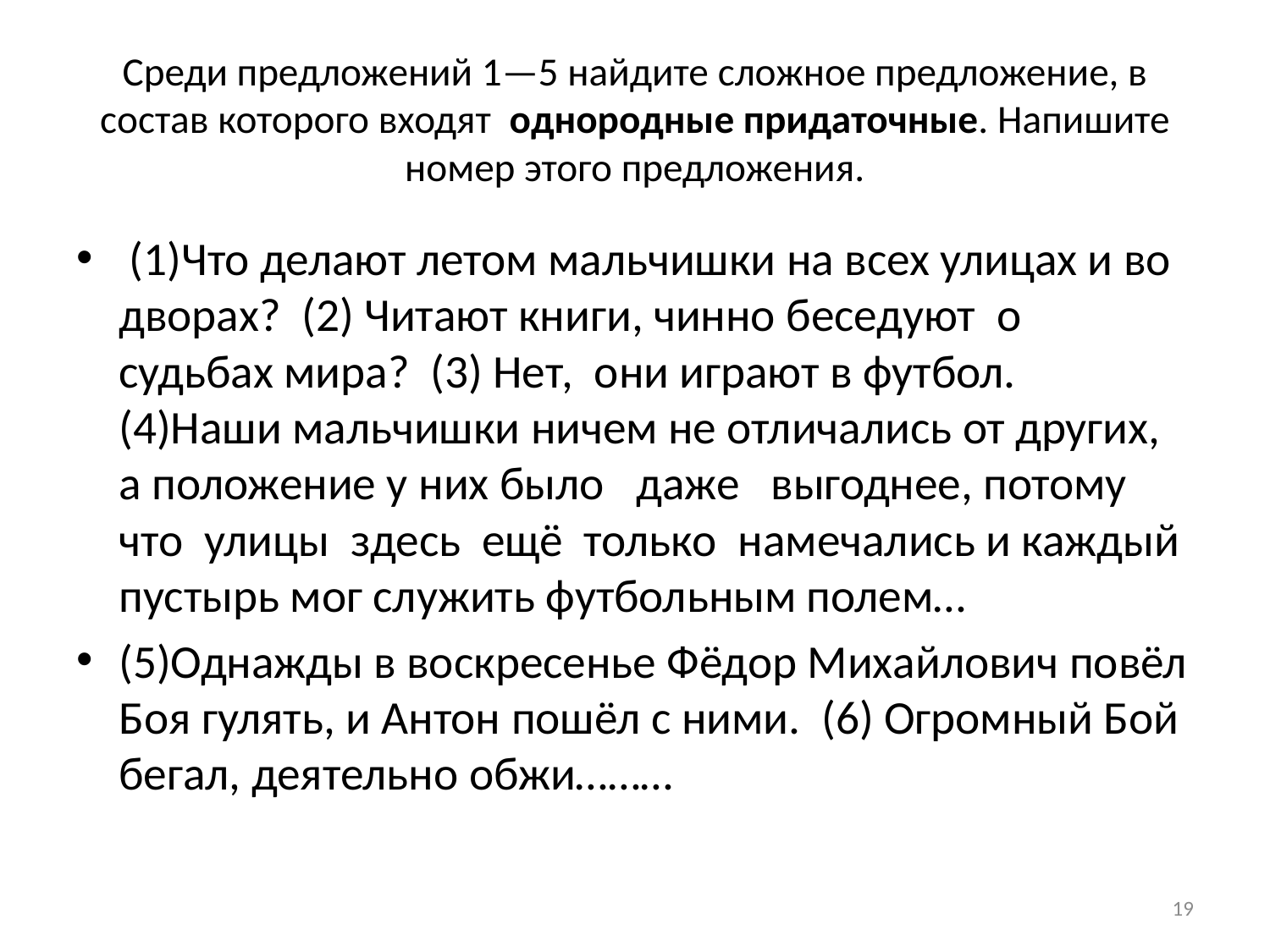

# Среди предложений 1—5 найдите сложное предложение, в состав которого входят  однородные придаточные. Напишите номер этого предложения.
 (1)Что делают летом мальчишки на всех улицах и во дворах?  (2) Читают книги, чинно беседуют  о  судьбах мира?  (3) Нет,  они играют в футбол.  (4)Наши мальчишки ничем не отличались от других, а положение у них было   даже   выгоднее, потому что  улицы  здесь  ещё  только  намечались и каждый пустырь мог служить футбольным полем…
(5)Однажды в воскресенье Фёдор Михайлович повёл Боя гулять, и Антон пошёл с ними.  (6) Огромный Бой бегал, деятельно обжи………
19